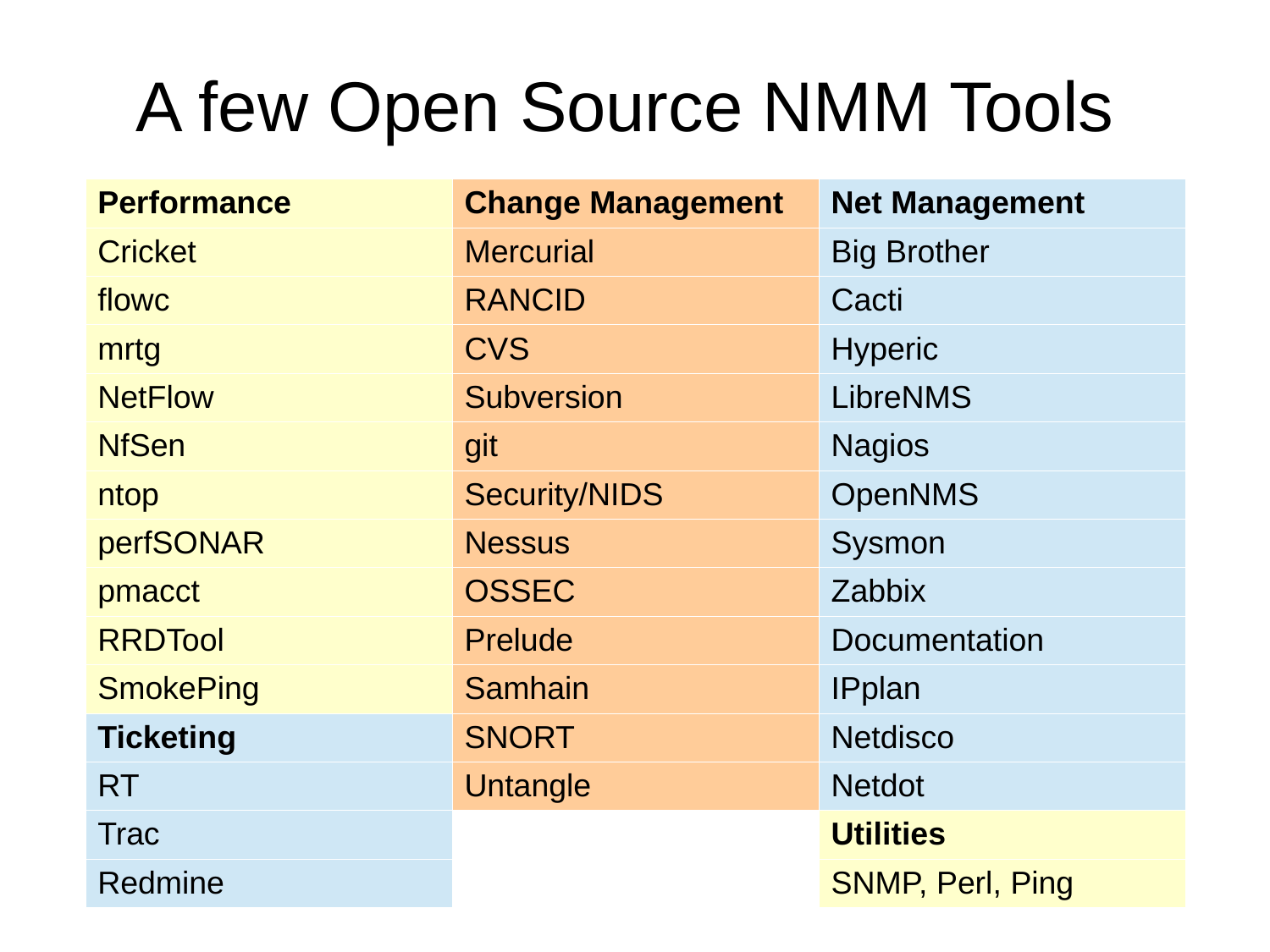

# A few Open Source NMM Tools
| Performance | Change Management | Net Management |
| --- | --- | --- |
| Cricket | Mercurial | Big Brother |
| flowc | RANCID | Cacti |
| mrtg | CVS | Hyperic |
| NetFlow | Subversion | LibreNMS |
| NfSen | git | Nagios |
| ntop | Security/NIDS | OpenNMS |
| perfSONAR | Nessus | Sysmon |
| pmacct | OSSEC | Zabbix |
| RRDTool | Prelude | Documentation |
| SmokePing | Samhain | IPplan |
| Ticketing | SNORT | Netdisco |
| RT | Untangle | Netdot |
| Trac |  | Utilities |
| Redmine |  | SNMP, Perl, Ping |